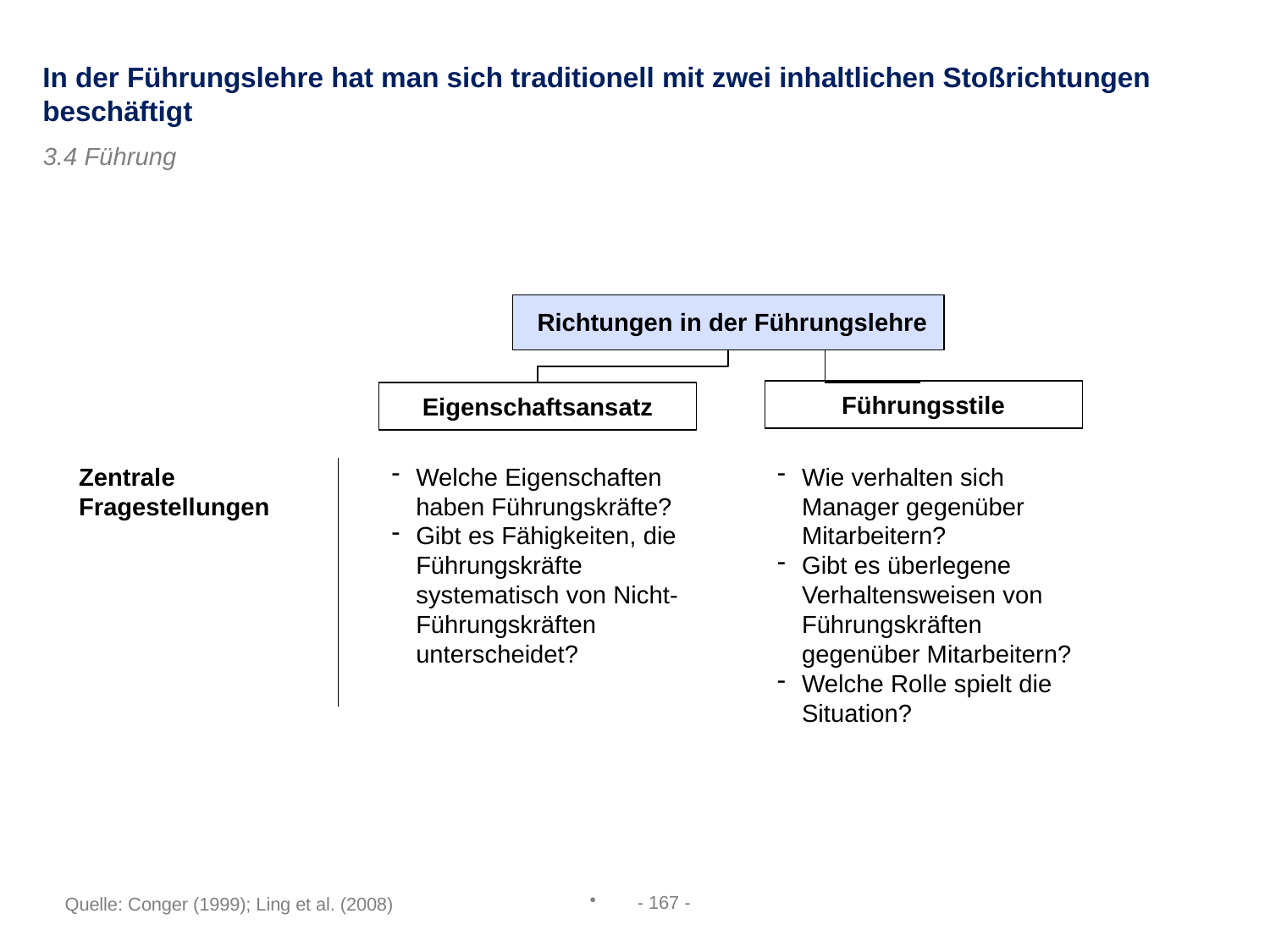

In der Führungslehre hat man sich traditionell mit zwei inhaltlichen Stoßrichtungen beschäftigt
3.4 Führung

Richtungen in der Führungslehre

Führungsstile
Eigenschaftsansatz
Zentrale Fragestellungen
Welche Eigenschaften haben Führungskräfte?
Gibt es Fähigkeiten, die Führungskräfte systematisch von Nicht-Führungskräften unterscheidet?
Wie verhalten sich Manager gegenüber Mitarbeitern?
Gibt es überlegene Verhaltensweisen von Führungskräften gegenüber Mitarbeitern?
Welche Rolle spielt die Situation?
- 167 -
Quelle: Conger (1999); Ling et al. (2008)